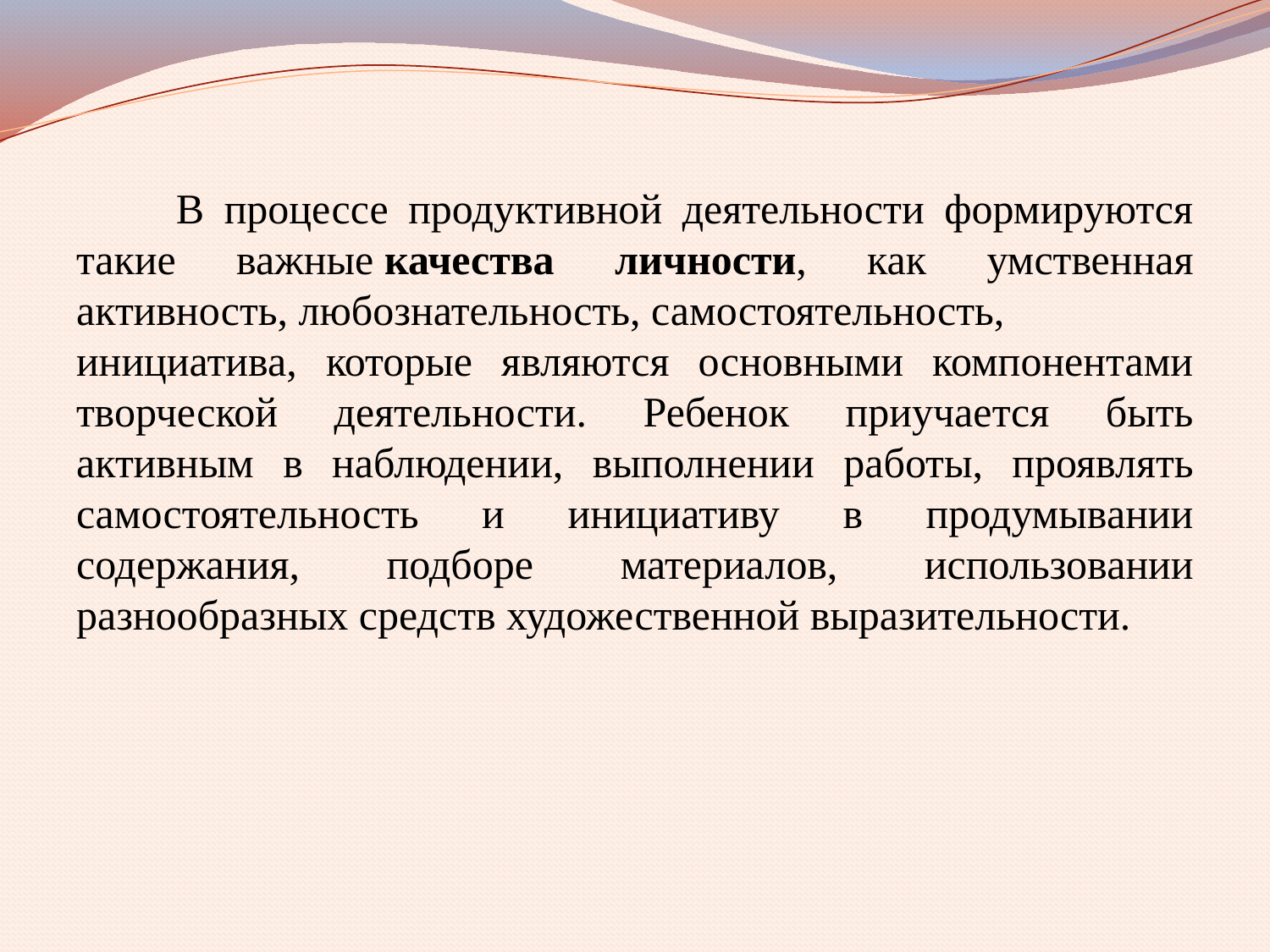

#

     В процессе продуктивной деятельности формируются такие важные качества личности, как умственная активность, любознательность, самостоятельность, инициатива, которые являются основными компонентами творческой деятельности. Ребенок приучается быть активным в наблюдении, выполнении работы, проявлять самостоятельность и инициативу в продумывании содержания, подборе материалов, использовании разнообразных средств художественной выразительности.